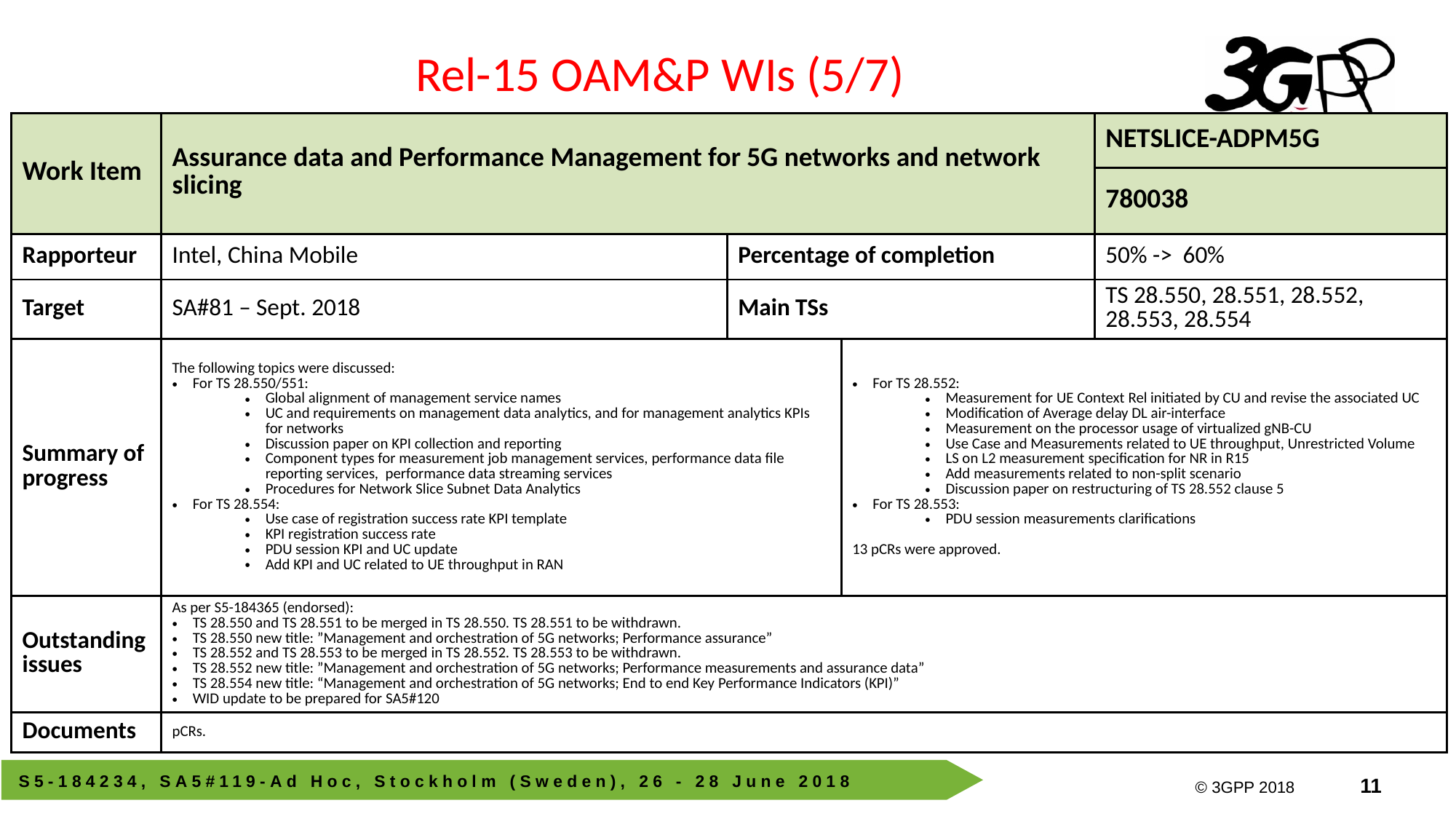

Rel-15 OAM&P WIs (5/7)
| Work Item | Assurance data and Performance Management for 5G networks and network slicing |  |  | NETSLICE-ADPM5G |
| --- | --- | --- | --- | --- |
|  |  |  |  | 780038 |
| Rapporteur | Intel, China Mobile | Percentage of completion |  | 50% -> 60% |
| Target | SA#81 – Sept. 2018 | Main TSs |  | TS 28.550, 28.551, 28.552, 28.553, 28.554 |
| Summary of progress | The following topics were discussed: For TS 28.550/551: Global alignment of management service names UC and requirements on management data analytics, and for management analytics KPIs for networks Discussion paper on KPI collection and reporting Component types for measurement job management services, performance data file reporting services, performance data streaming services Procedures for Network Slice Subnet Data Analytics For TS 28.554: Use case of registration success rate KPI template KPI registration success rate PDU session KPI and UC update Add KPI and UC related to UE throughput in RAN |  | For TS 28.552: Measurement for UE Context Rel initiated by CU and revise the associated UC Modification of Average delay DL air-interface Measurement on the processor usage of virtualized gNB-CU Use Case and Measurements related to UE throughput, Unrestricted Volume LS on L2 measurement specification for NR in R15 Add measurements related to non-split scenario Discussion paper on restructuring of TS 28.552 clause 5 For TS 28.553: PDU session measurements clarifications 13 pCRs were approved. |  |
| Outstanding issues | As per S5-184365 (endorsed): TS 28.550 and TS 28.551 to be merged in TS 28.550. TS 28.551 to be withdrawn. TS 28.550 new title: ”Management and orchestration of 5G networks; Performance assurance” TS 28.552 and TS 28.553 to be merged in TS 28.552. TS 28.553 to be withdrawn. TS 28.552 new title: ”Management and orchestration of 5G networks; Performance measurements and assurance data” TS 28.554 new title: “Management and orchestration of 5G networks; End to end Key Performance Indicators (KPI)” WID update to be prepared for SA5#120 |  |  |  |
| Documents | pCRs. |  |  |  |